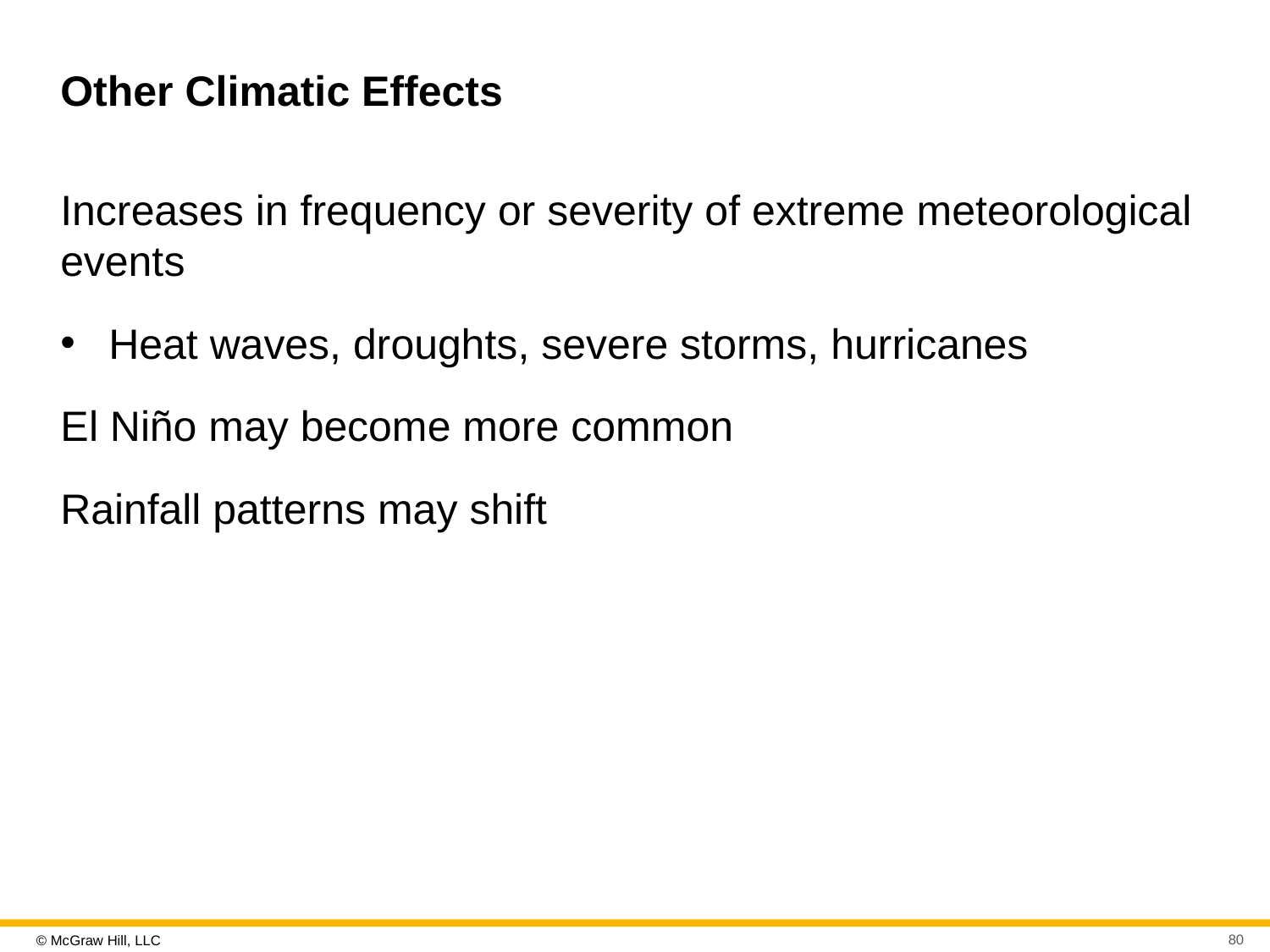

# Other Climatic Effects
Increases in frequency or severity of extreme meteorological events
Heat waves, droughts, severe storms, hurricanes
E l Niño may become more common
Rainfall patterns may shift
80